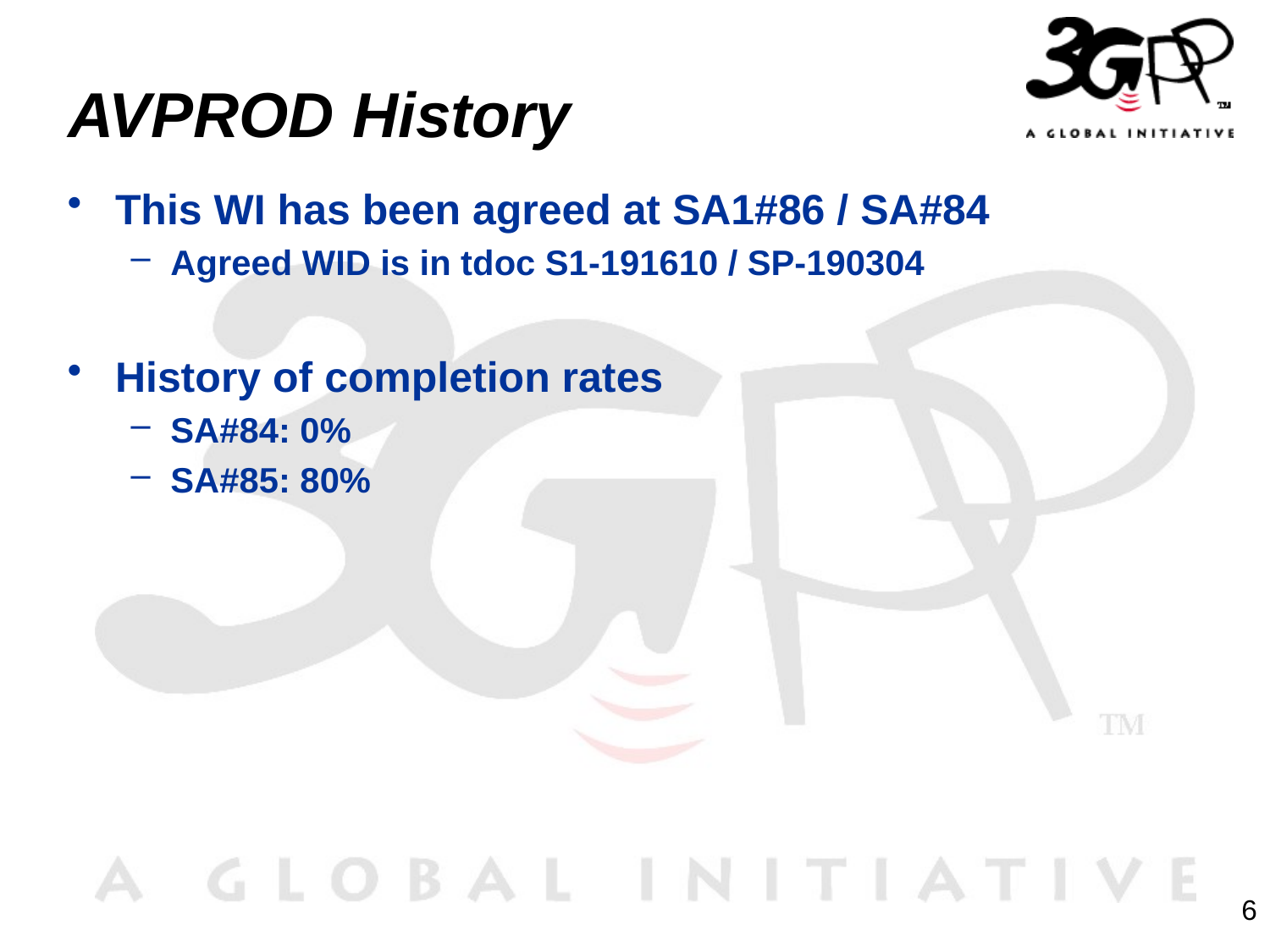

# AVPROD History
This WI has been agreed at SA1#86 / SA#84
Agreed WID is in tdoc S1-191610 / SP-190304

History of completion rates
SA#84: 0%
SA#85: 80%

6